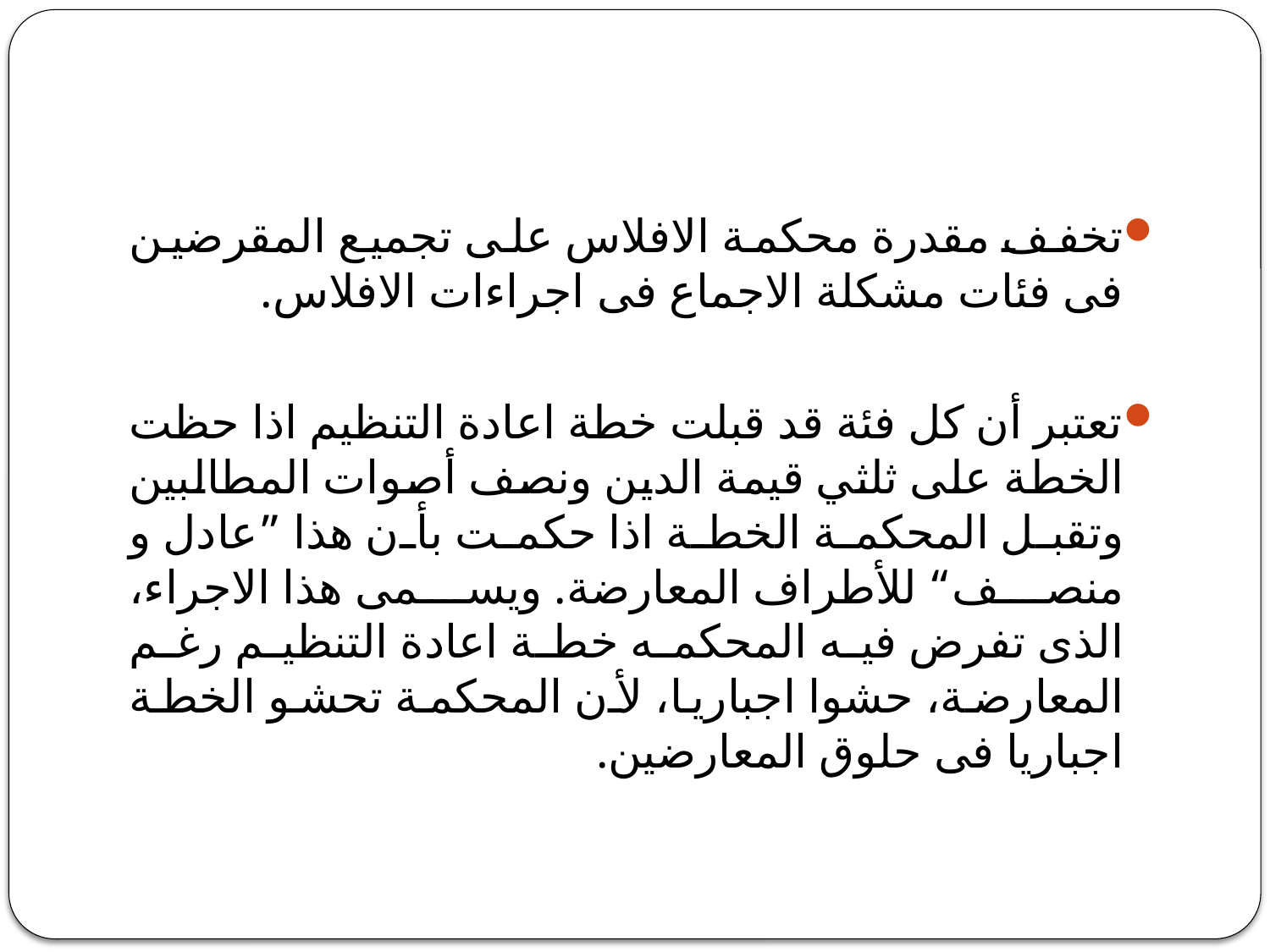

#
تخفف مقدرة محكمة الافلاس على تجميع المقرضين فى فئات مشكلة الاجماع فى اجراءات الافلاس.

تعتبر أن كل فئة قد قبلت خطة اعادة التنظيم اذا حظت الخطة على ثلثي قيمة الدين ونصف أصوات المطالبين وتقبل المحكمة الخطة اذا حكمت بأن هذا ”عادل و منصف“ للأطراف المعارضة. ويسمى هذا الاجراء، الذى تفرض فيه المحكمه خطة اعادة التنظيم رغم المعارضة، حشوا اجباريا، لأن المحكمة تحشو الخطة اجباريا فى حلوق المعارضين.